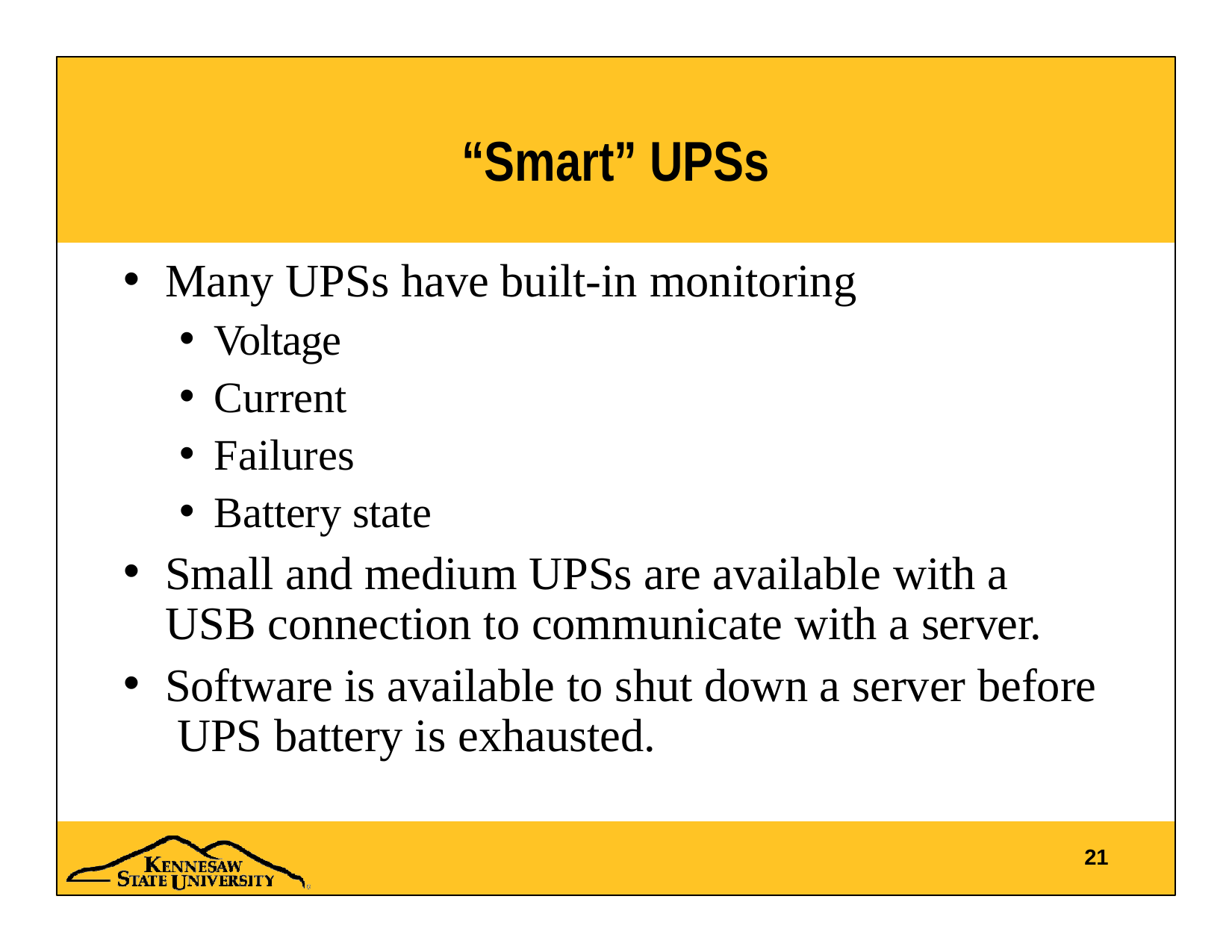

# “Smart” UPSs
Many UPSs have built-in monitoring
Voltage
Current
Failures
Battery state
Small and medium UPSs are available with a  USB connection to communicate with a server.
Software is available to shut down a server before  UPS battery is exhausted.

21